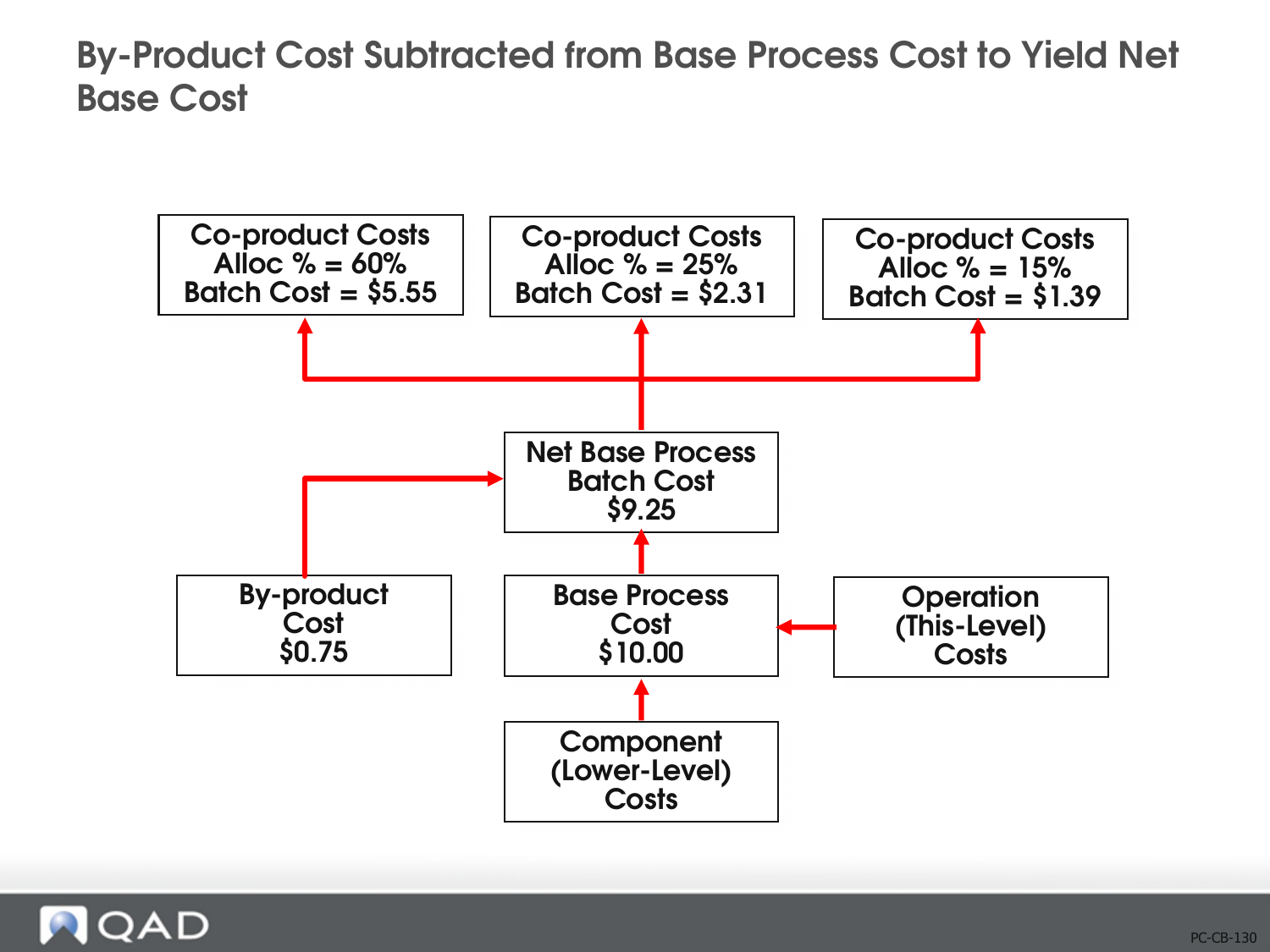

# By-Product Cost Subtracted from Base Process Cost to Yield Net Base Cost
Co-product Costs
Alloc % = 60%
Batch Cost = $5.55
Co-product Costs
Alloc % = 25%
Batch Cost = $2.31
Co-product Costs
Alloc % = 15%
Batch Cost = $1.39

Net Base Process
Batch Cost
$9.25

By-product
Cost
$0.75
Base Process
Cost
$10.00
Operation
(This-Level)
Costs

Component
(Lower-Level)
Costs
PC-CB-130